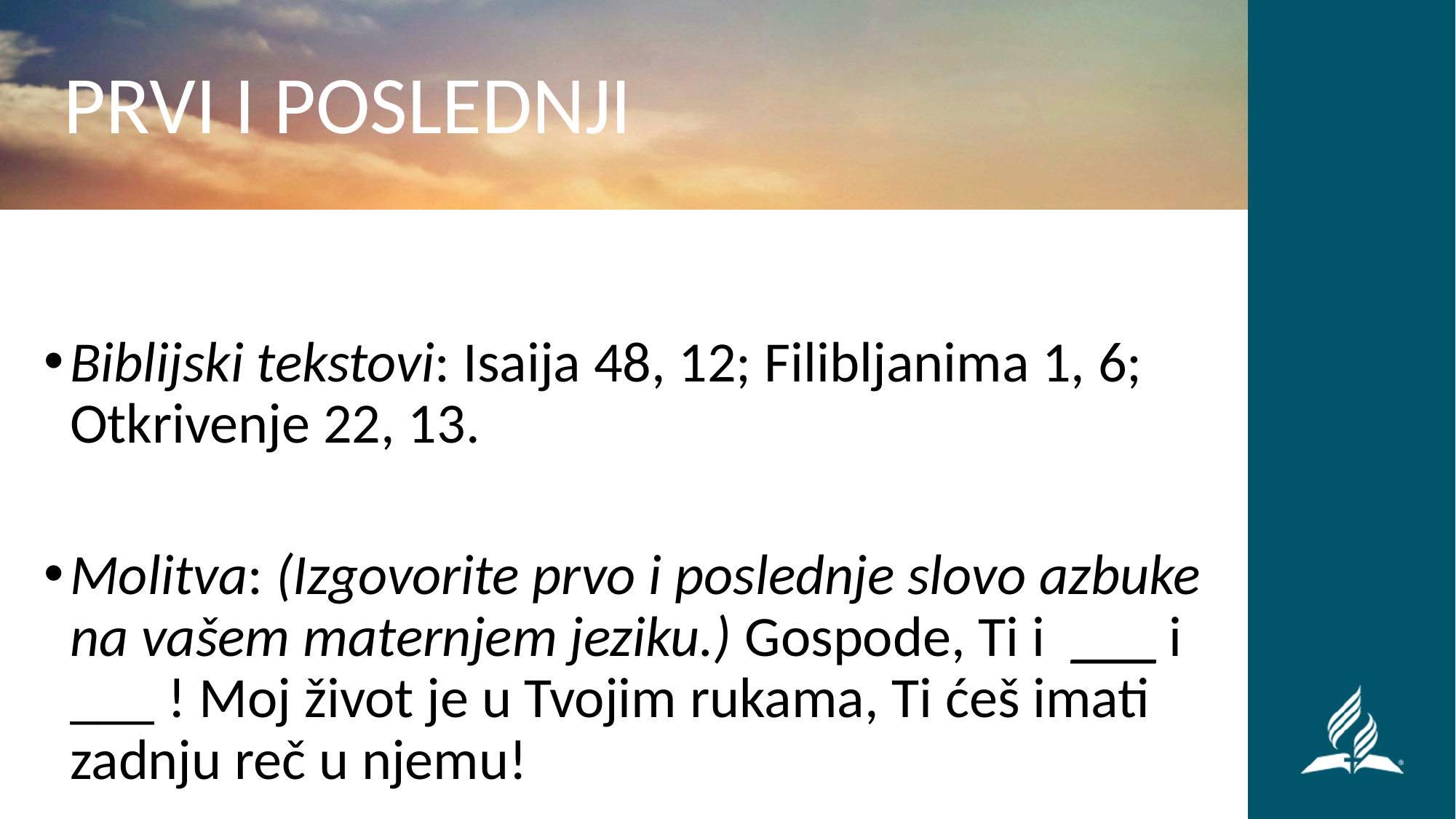

PRVI I POSLEDNJI

Biblijski tekstovi: Isaija 48, 12; Filibljanima 1, 6; Otkrivenje 22, 13.

Molitva: (Izgovorite prvo i poslednje slovo azbuke na vašem maternjem jeziku.) Gospode, Ti i  ___ i ___ ! Moj život je u Tvojim rukama, Ti ćeš imati zadnju reč u njemu!